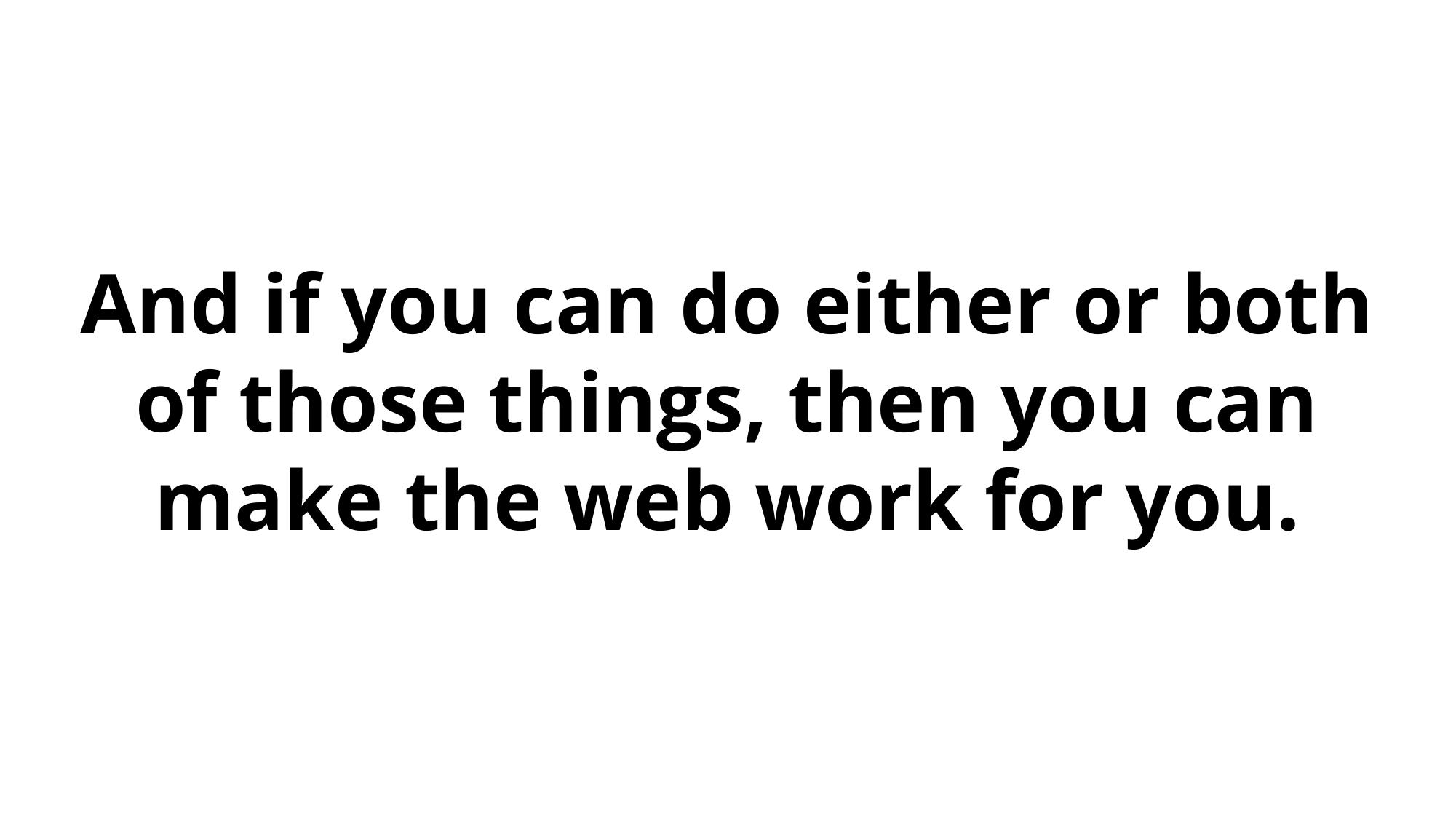

And if you can do either or both of those things, then you can make the web work for you.